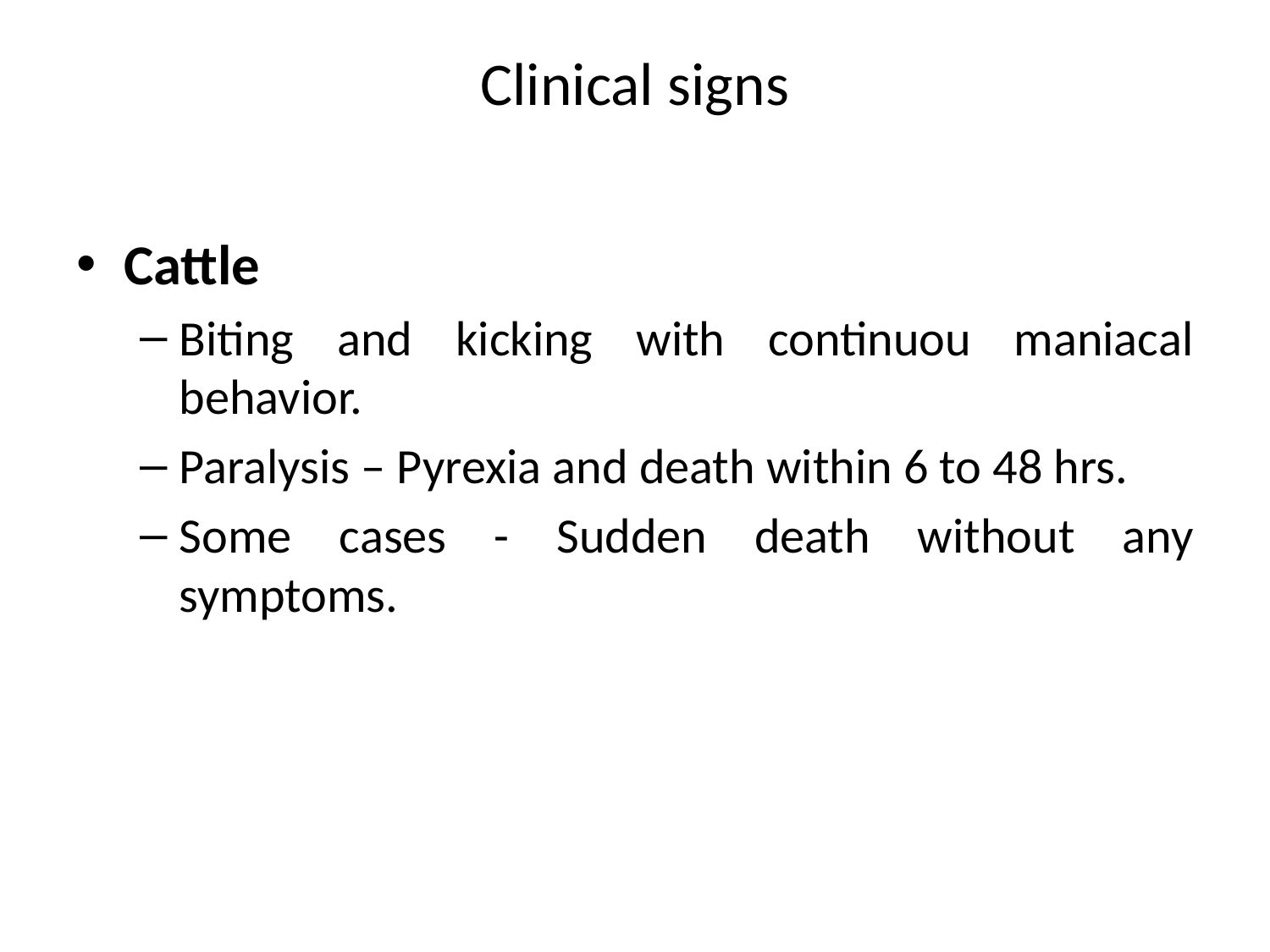

# Clinical signs
Cattle
Biting and kicking with continuou maniacal behavior.
Paralysis – Pyrexia and death within 6 to 48 hrs.
Some cases - Sudden death without any symptoms.